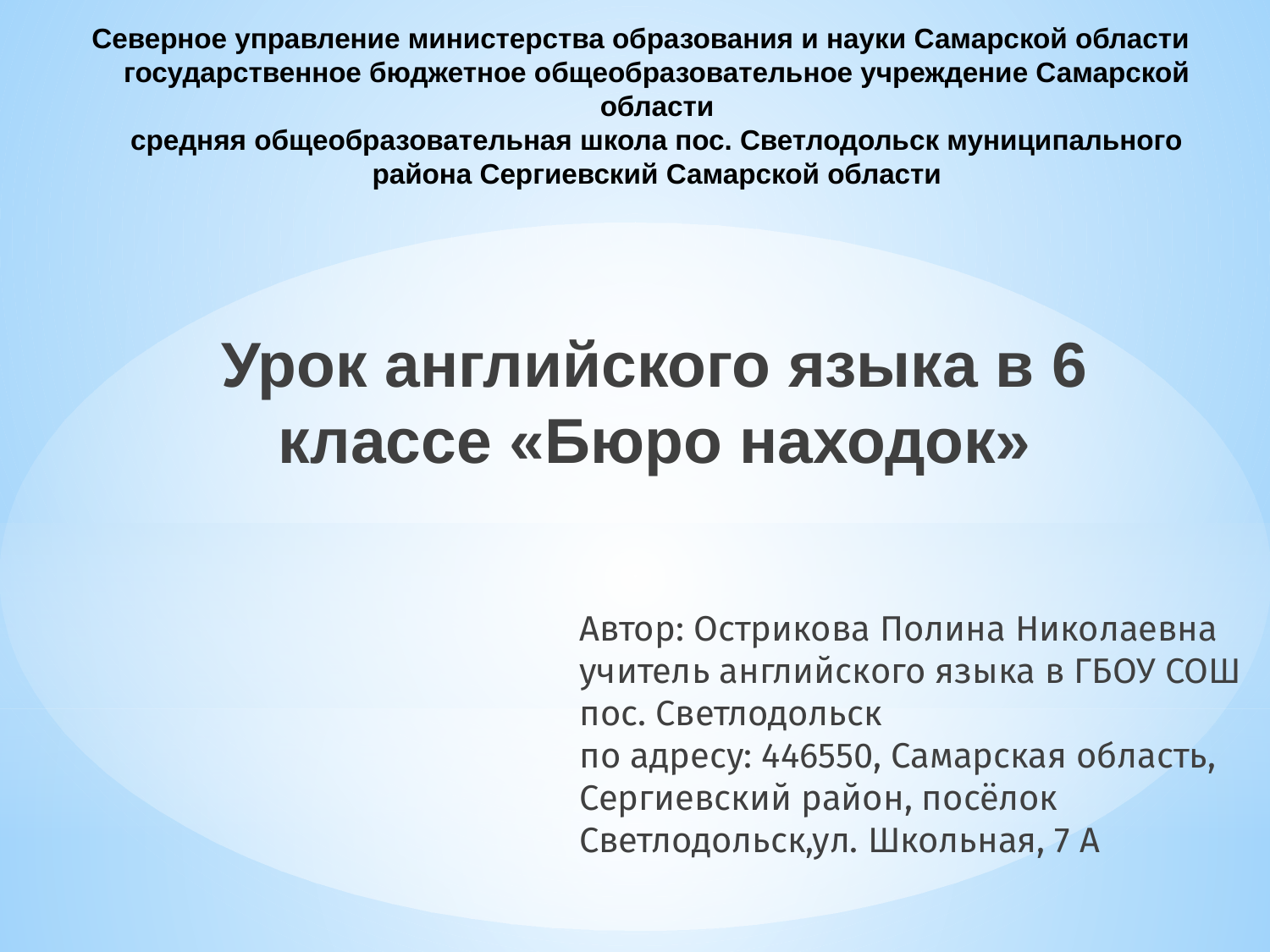

# Северное управление министерства образования и науки Самарской области государственное бюджетное общеобразовательное учреждение Самарской области средняя общеобразовательная школа пос. Светлодольск муниципального района Сергиевский Самарской области
Урок английского языка в 6 классе «Бюро находок»

Автор: Острикова Полина Николаевна
учитель английского языка в ГБОУ СОШ пос. Светлодольск
по адресу: 446550, Самарская область,
Сергиевский район, посёлок Светлодольск,ул. Школьная, 7 А